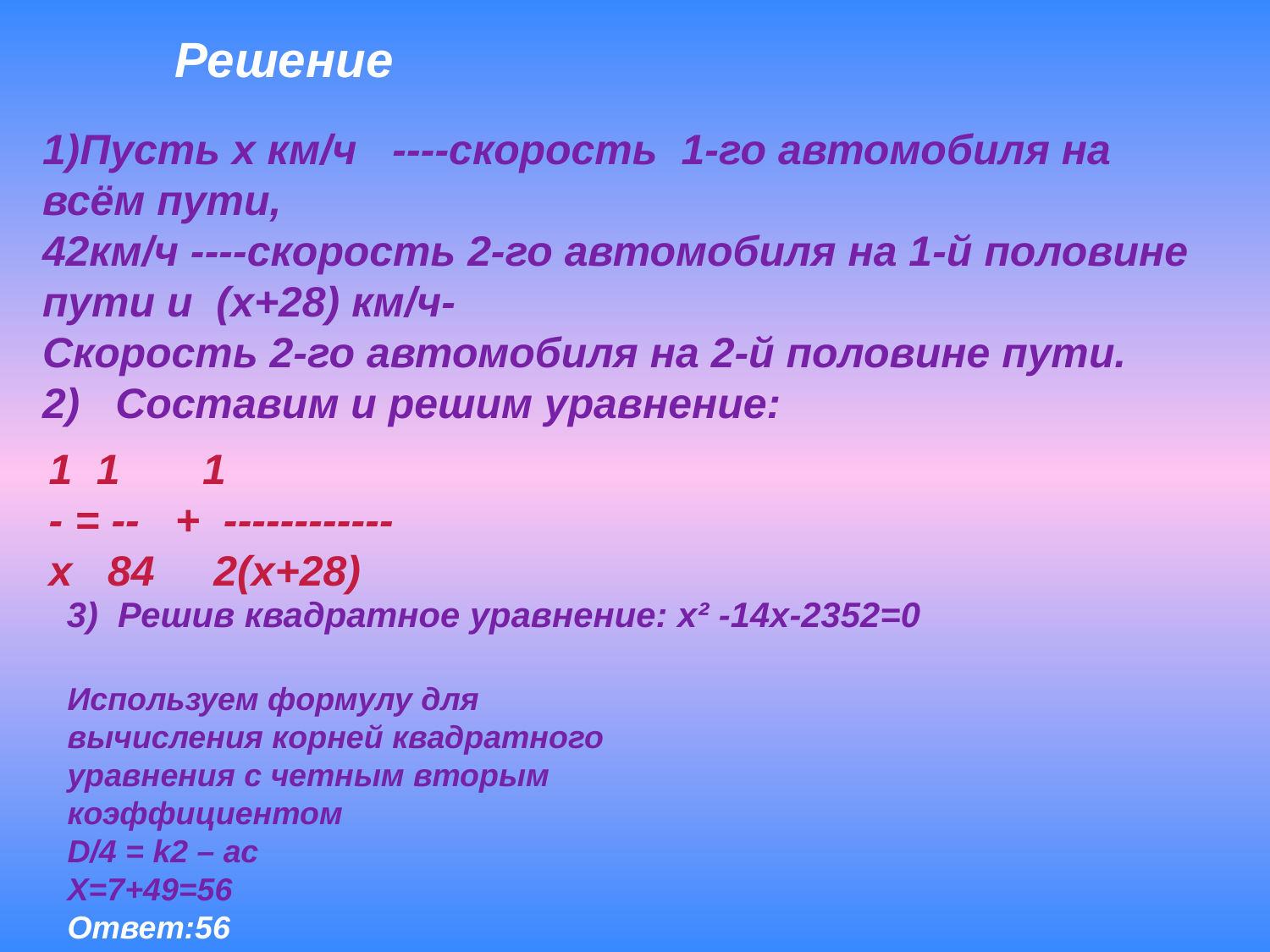

Решение
1)Пусть х км/ч   ----скорость  1-го автомобиля на
всём пути,
42км/ч ----скорость 2-го автомобиля на 1-й половине
пути и  (х+28) км/ч-
Скорость 2-го автомобиля на 2-й половине пути.
2)   Составим и решим уравнение:
1       1
- = --   +  ------------
х   84     2(х+28)
3)  Решив квадратное уравнение: х² -14х-2352=0
Используем формулу для вычисления корней квадратного уравнения с четным вторым коэффициентом
D/4 = k2 – ac
Х=7+49=56
Ответ:56